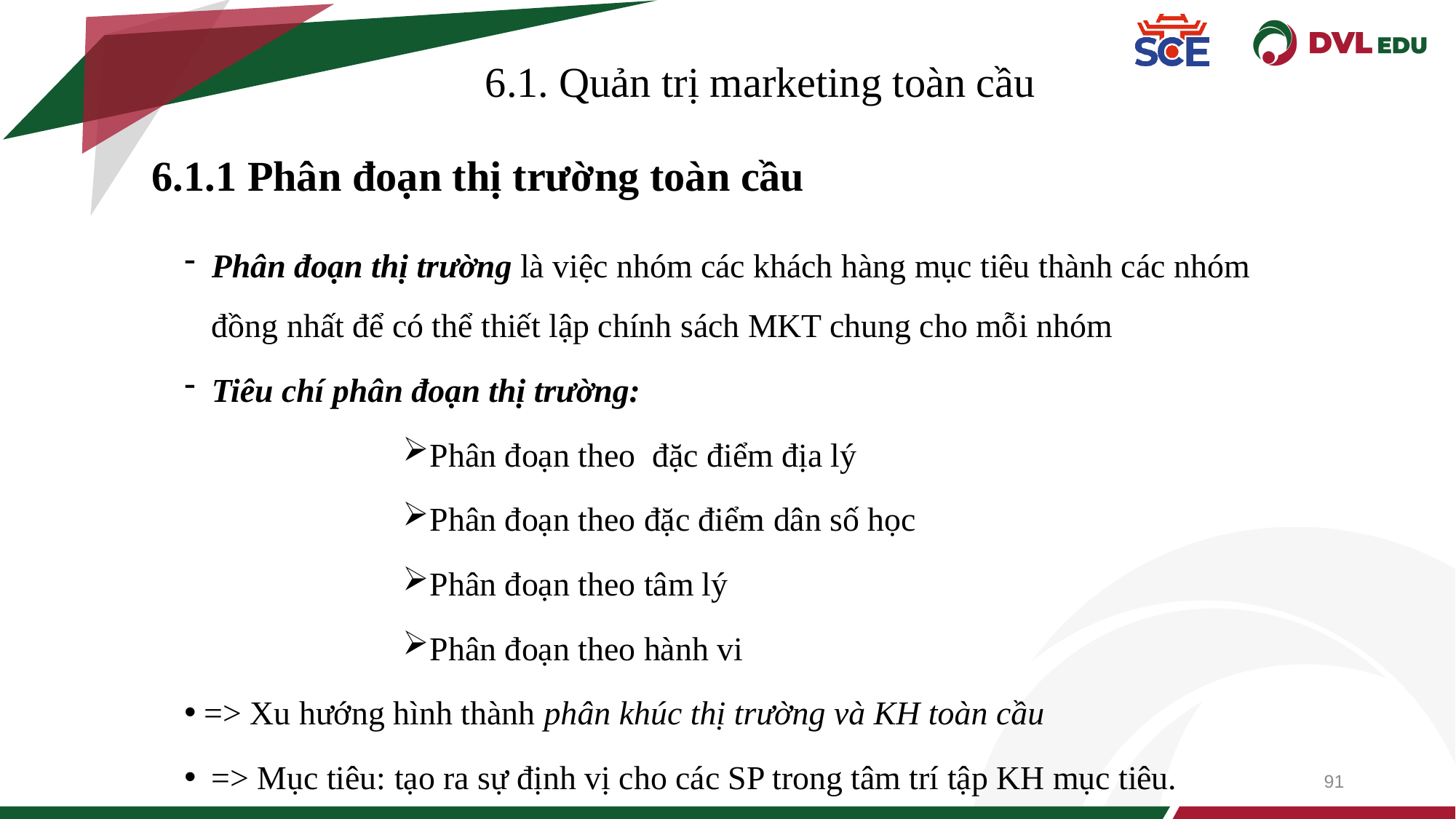

91
6.1. Quản trị marketing toàn cầu
6.1.1 Phân đoạn thị trường toàn cầu
Phân đoạn thị trường là việc nhóm các khách hàng mục tiêu thành các nhóm đồng nhất để có thể thiết lập chính sách MKT chung cho mỗi nhóm
Tiêu chí phân đoạn thị trường:
Phân đoạn theo  đặc điểm địa lý
Phân đoạn theo đặc điểm dân số học
Phân đoạn theo tâm lý
Phân đoạn theo hành vi
 => Xu hướng hình thành phân khúc thị trường và KH toàn cầu
=> Mục tiêu: tạo ra sự định vị cho các SP trong tâm trí tập KH mục tiêu.